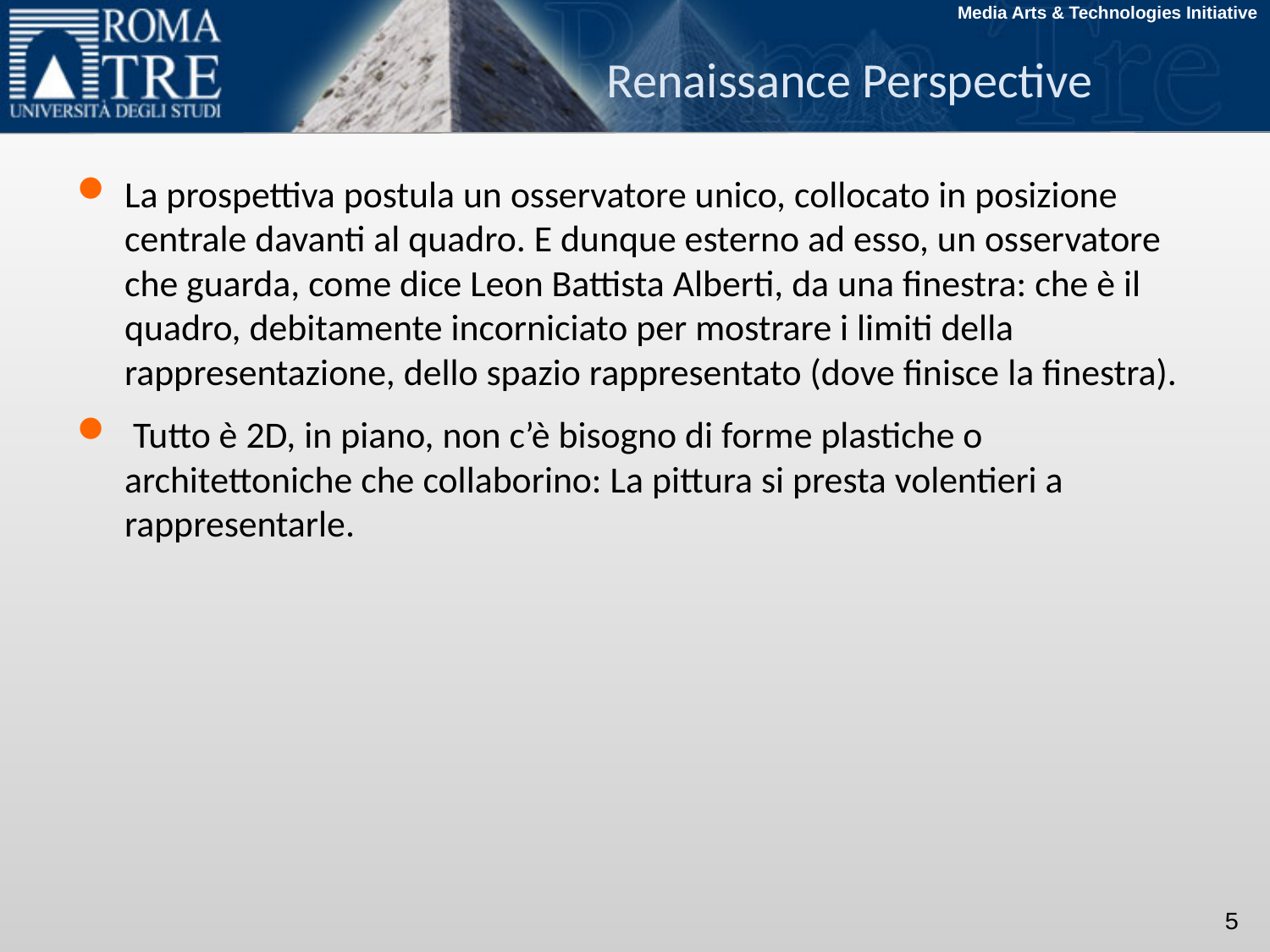

# Renaissance Perspective
La prospettiva postula un osservatore unico, collocato in posizione centrale davanti al quadro. E dunque esterno ad esso, un osservatore che guarda, come dice Leon Battista Alberti, da una finestra: che è il quadro, debitamente incorniciato per mostrare i limiti della rappresentazione, dello spazio rappresentato (dove finisce la finestra).
 Tutto è 2D, in piano, non c’è bisogno di forme plastiche o architettoniche che collaborino: La pittura si presta volentieri a rappresentarle.